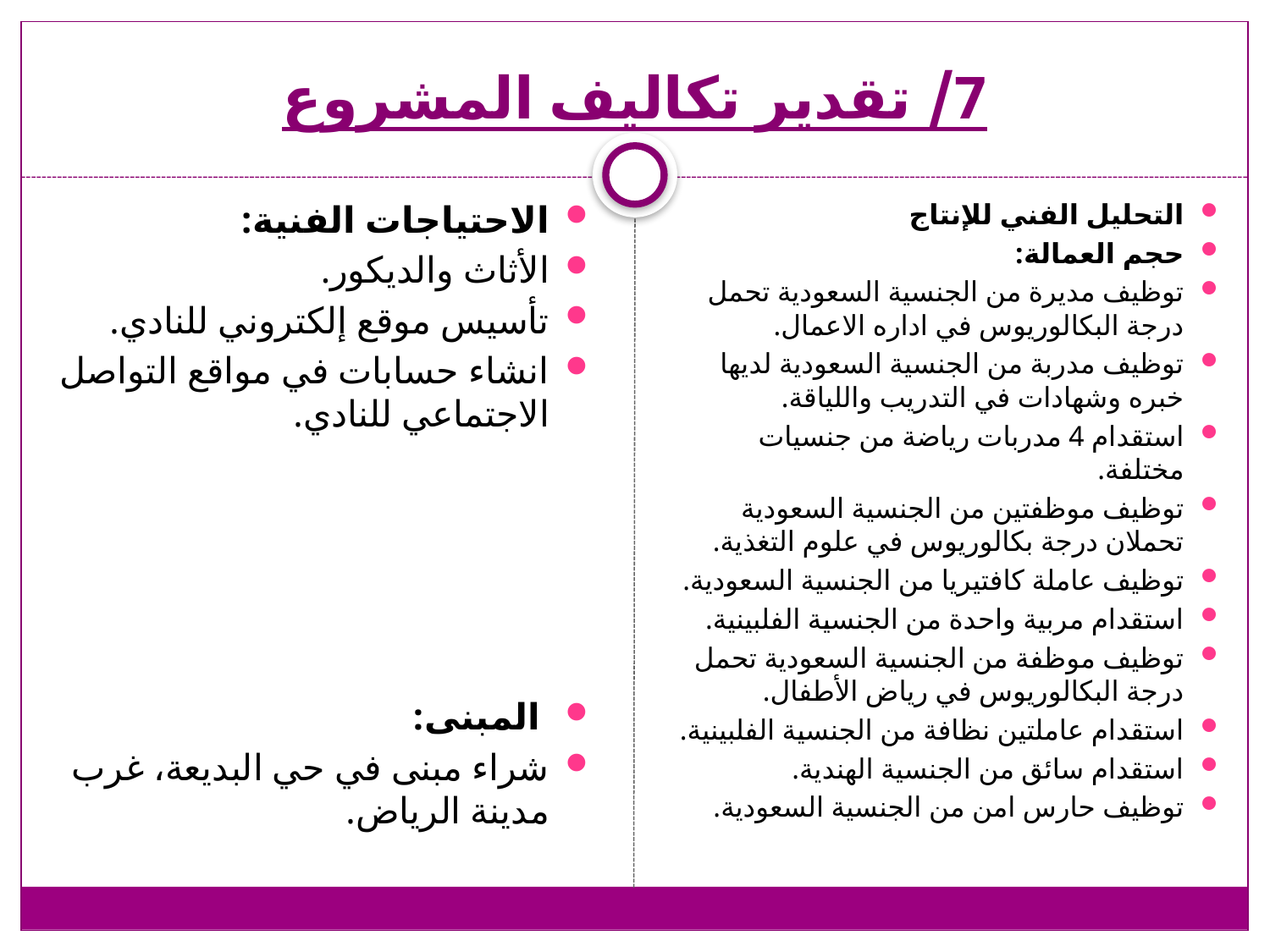

# 7/ تقدير تكاليف المشروع
الاحتياجات الفنية:
الأثاث والديكور.
تأسيس موقع إلكتروني للنادي.
انشاء حسابات في مواقع التواصل الاجتماعي للنادي.

 المبنى:
شراء مبنى في حي البديعة، غرب مدينة الرياض.

التحليل الفني للإنتاج
حجم العمالة:
توظيف مديرة من الجنسية السعودية تحمل درجة البكالوريوس في اداره الاعمال.
توظيف مدربة من الجنسية السعودية لديها خبره وشهادات في التدريب واللياقة.
استقدام 4 مدربات رياضة من جنسيات مختلفة.
توظيف موظفتين من الجنسية السعودية تحملان درجة بكالوريوس في علوم التغذية.
توظيف عاملة كافتيريا من الجنسية السعودية.
استقدام مربية واحدة من الجنسية الفلبينية.
توظيف موظفة من الجنسية السعودية تحمل درجة البكالوريوس في رياض الأطفال.
استقدام عاملتين نظافة من الجنسية الفلبينية.
استقدام سائق من الجنسية الهندية.
توظيف حارس امن من الجنسية السعودية.